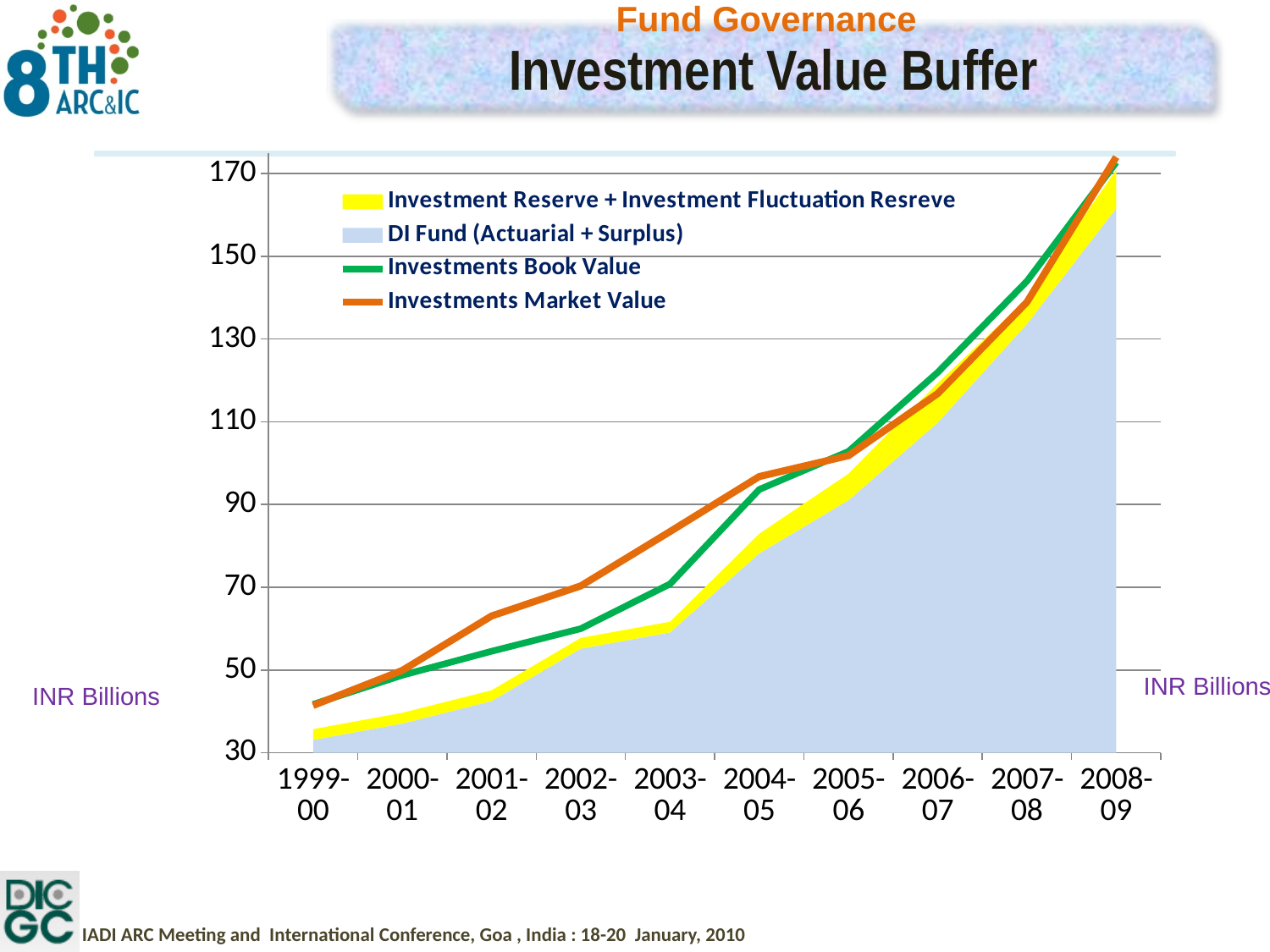

Fund Governance
Investment Value Buffer

### Chart

| Category | DI Fund (Actuarial + Surplus) | Investment Reserve + Investment Fluctuation Resreve | Investments Book Value | Investments Market Value |
|---|---|---|---|---|
| 1999-00 | 33.09425 | 2.6072620000000004 | 41.705987 | 41.428789 |
| 2000-01 | 37.053524 | 2.607262 | 48.73800400000001 | 49.902964000000004 |
| 2001-02 | 42.497169 | 2.607262 | 54.533241000000004 | 63.057779000000004 |
| 2002-03 | 55.144566000000005 | 2.607262 | 59.994488 | 70.33387499999998 |
| 2003-04 | 59.084178 | 2.5861219999999996 | 70.79085500000002 | 83.45052645749 |
| 2004-05 | 78.17512899999971 | 4.7531879999999855 | 93.63177900000001 | 96.765189 |
| 2005-06 | 91.026258 | 6.413953 | 102.838064 | 101.81594399999999 |
| 2006-07 | 109.788197 | 9.53726 | 121.94395100000027 | 116.822869 |
| 2007-08 | 133.624027 | 6.14298599999997 | 143.98693600000075 | 138.9213560000006 |
| 2008-09 | 161.554815 | 9.293809 | 172.67920299999992 | 173.966541 |
INR Billions
INR Billions